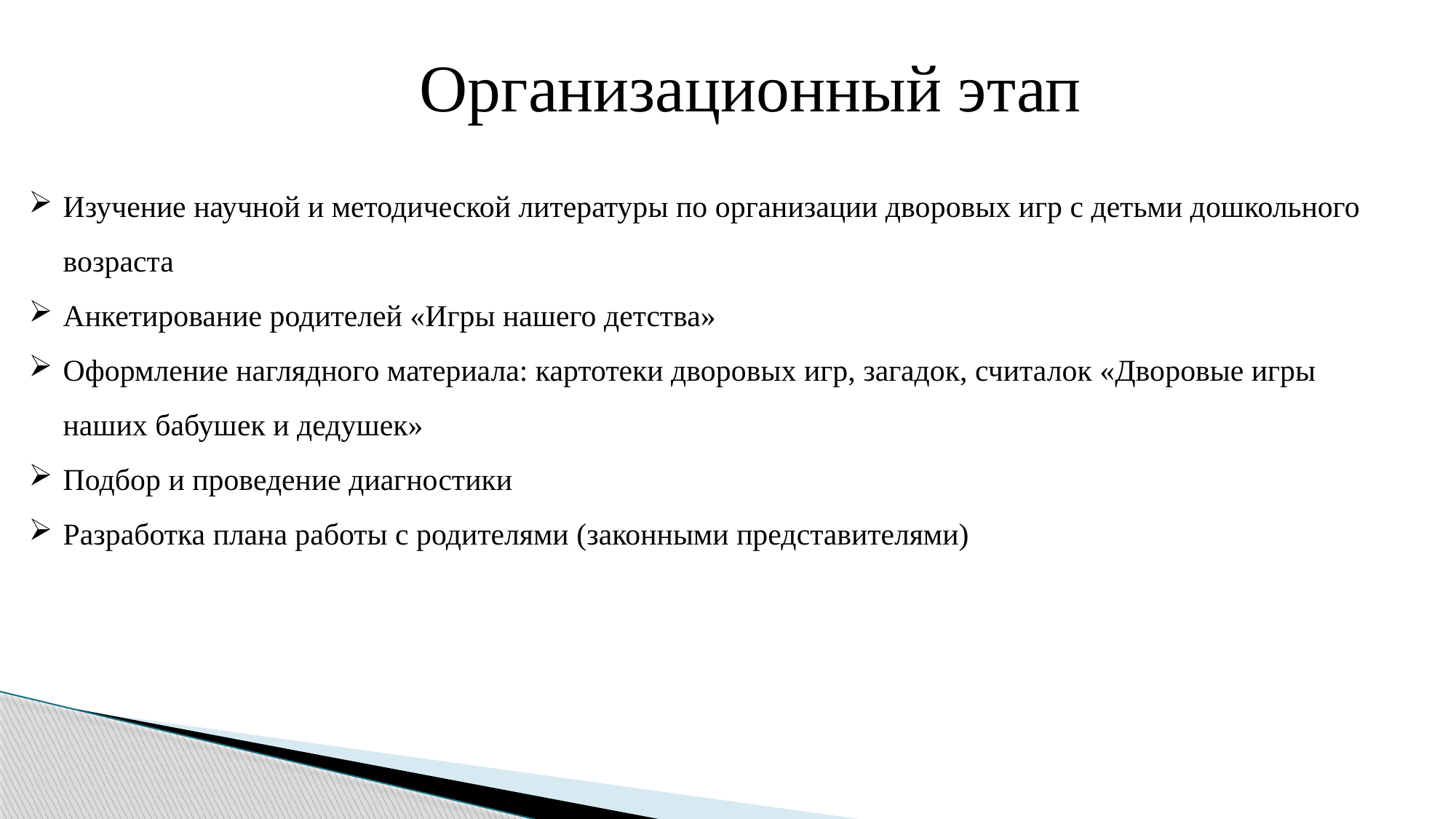

Организационный этап
Изучение научной и методической литературы по организации дворовых игр с детьми дошкольного возраста
Анкетирование родителей «Игры нашего детства»
Оформление наглядного материала: картотеки дворовых игр, загадок, считалок «Дворовые игры наших бабушек и дедушек»
Подбор и проведение диагностики
Разработка плана работы с родителями (законными представителями)